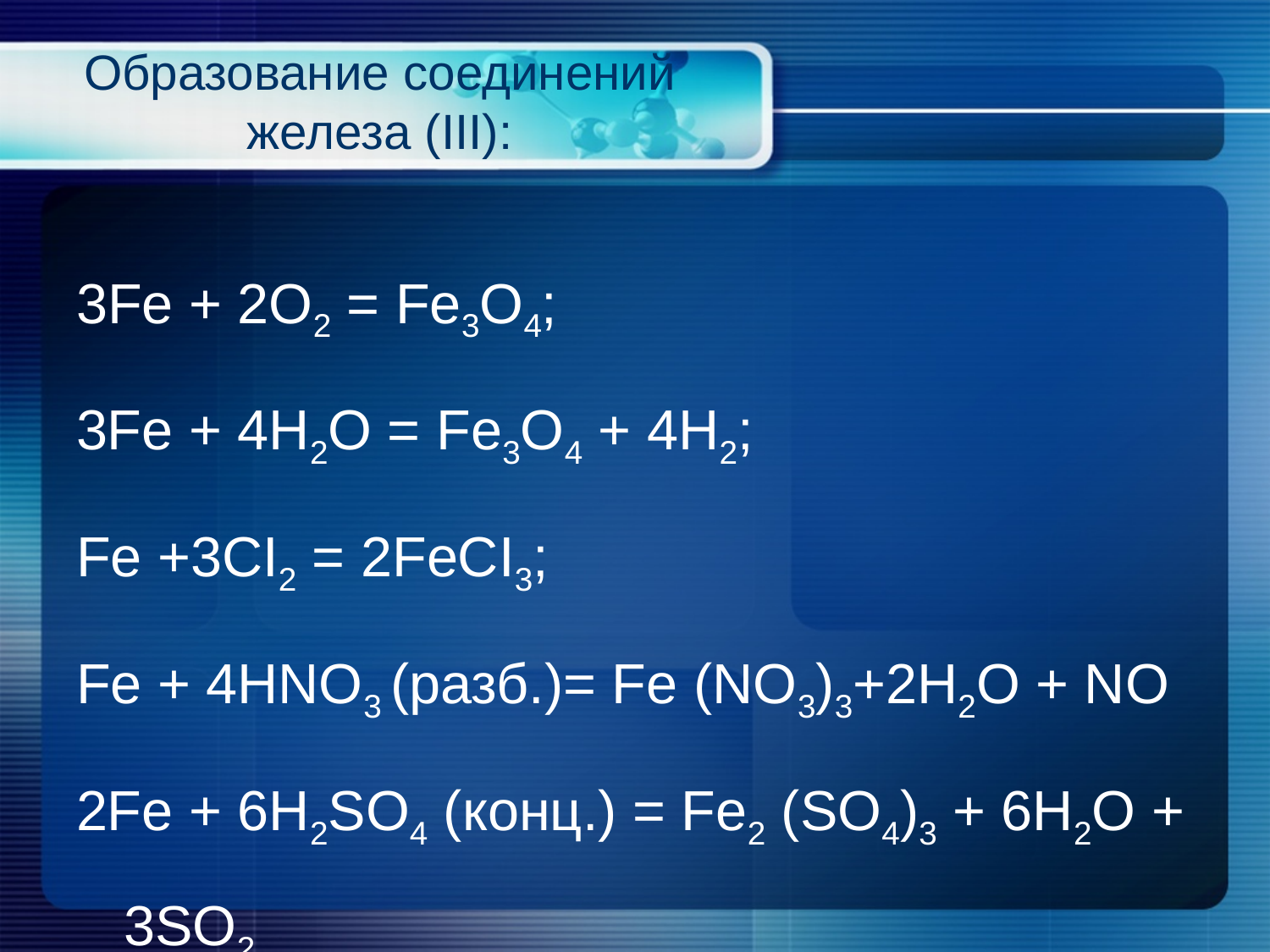

# Образование соединений железа (III):
3Fe + 2O2 = Fe3O4;
3Fe + 4H2O = Fe3O4 + 4H2;
Fe +3CI2 = 2FeCI3;
Fe + 4HNO3 (разб.)= Fe (NO3)3+2H2O + NO
2Fe + 6H2SO4 (конц.) = Fe2 (SO4)3 + 6H2О + 3SO2